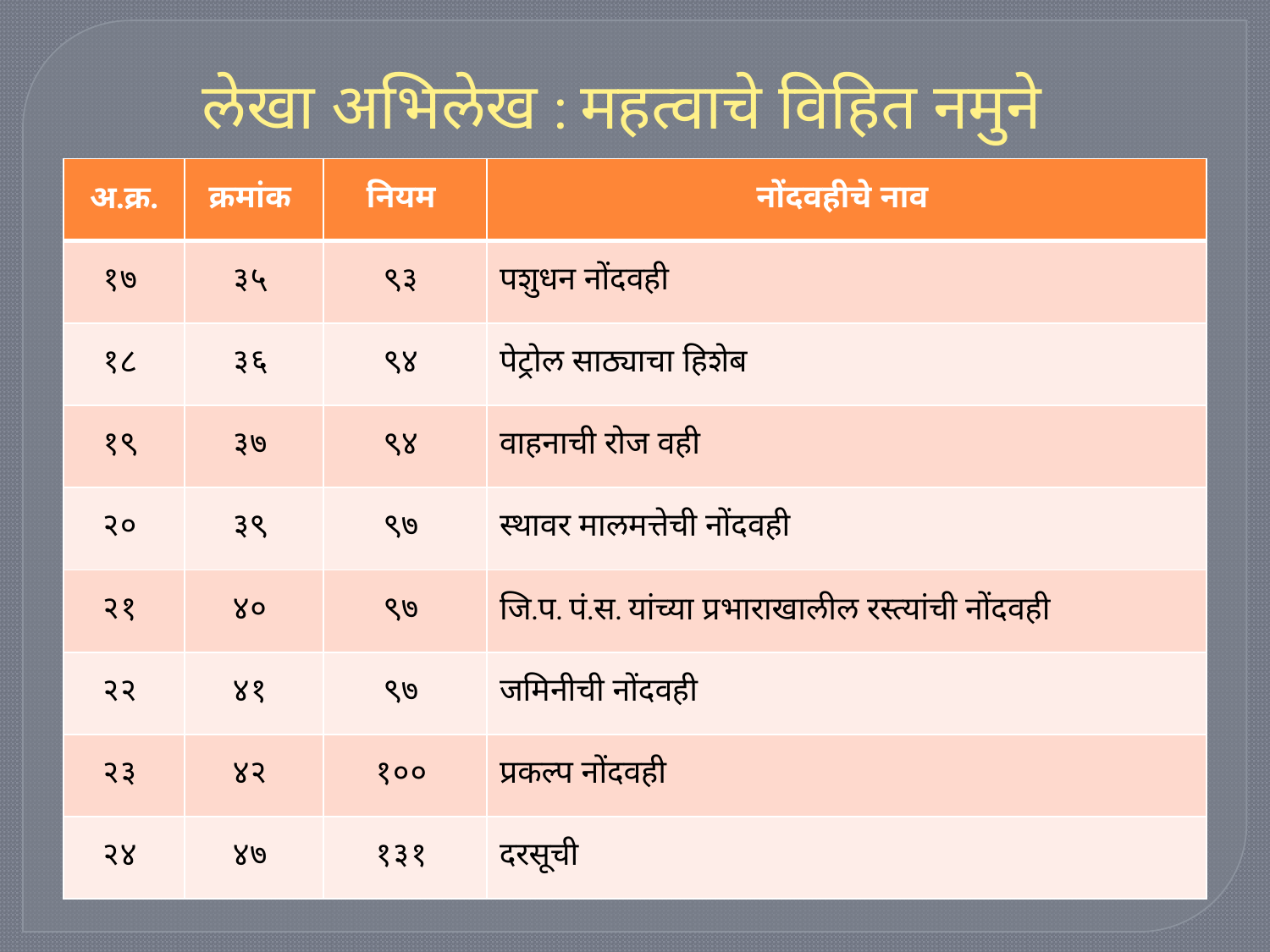

# लेखा अभिलेख : महत्वाचे विहित नमुने
| अ.क्र. | क्रमांक | नियम | नोंदवहीचे नाव |
| --- | --- | --- | --- |
| १७ | ३५ | ९३ | पशुधन नोंदवही |
| १८ | ३६ | ९४ | पेट्रोल साठ्याचा हिशेब |
| १९ | ३७ | ९४ | वाहनाची रोज वही |
| २० | ३९ | ९७ | स्थावर मालमत्तेची नोंदवही |
| २१ | ४० | ९७ | जि.प. पं.स. यांच्या प्रभाराखालील रस्त्यांची नोंदवही |
| २२ | ४१ | ९७ | जमिनीची नोंदवही |
| २३ | ४२ | १०० | प्रकल्प नोंदवही |
| २४ | ४७ | १३१ | दरसूची |